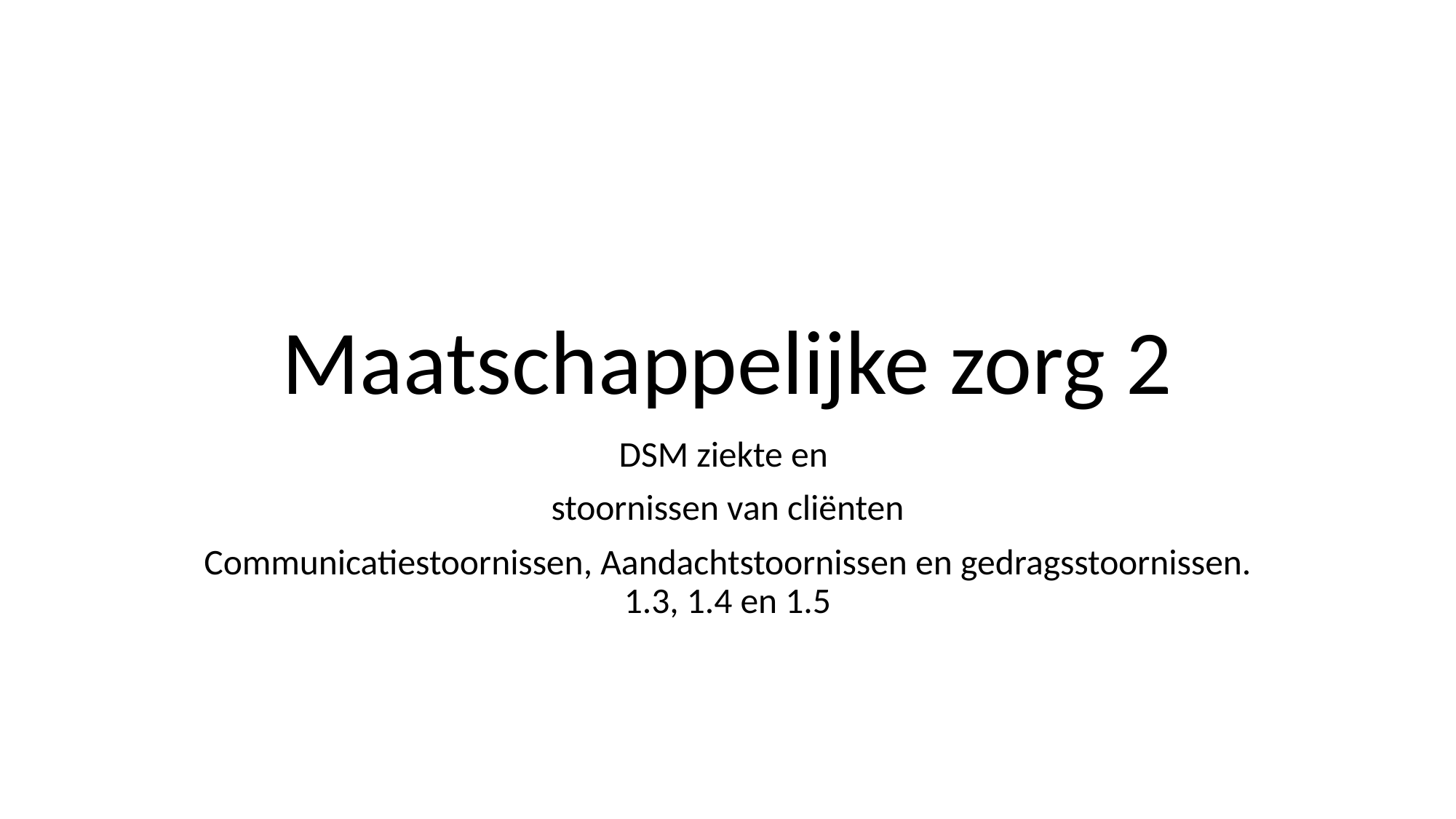

# Maatschappelijke zorg 2
DSM ziekte en
stoornissen van cliënten
Communicatiestoornissen, Aandachtstoornissen en gedragsstoornissen. 1.3, 1.4 en 1.5